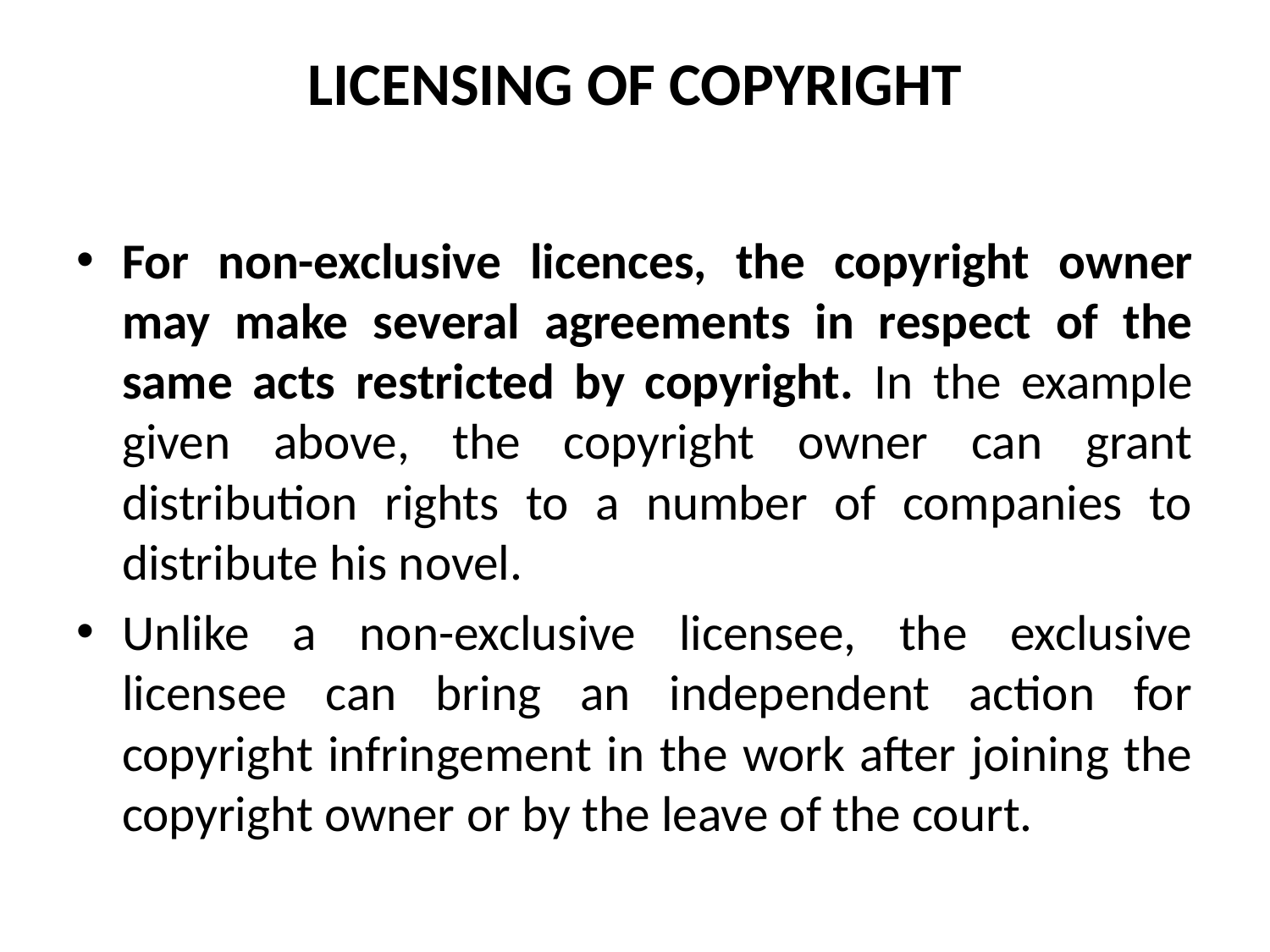

# LICENSING OF COPYRIGHT
For non-exclusive licences, the copyright owner may make several agreements in respect of the same acts restricted by copyright. In the example given above, the copyright owner can grant distribution rights to a number of companies to distribute his novel.
Unlike a non-exclusive licensee, the exclusive licensee can bring an independent action for copyright infringement in the work after joining the copyright owner or by the leave of the court.